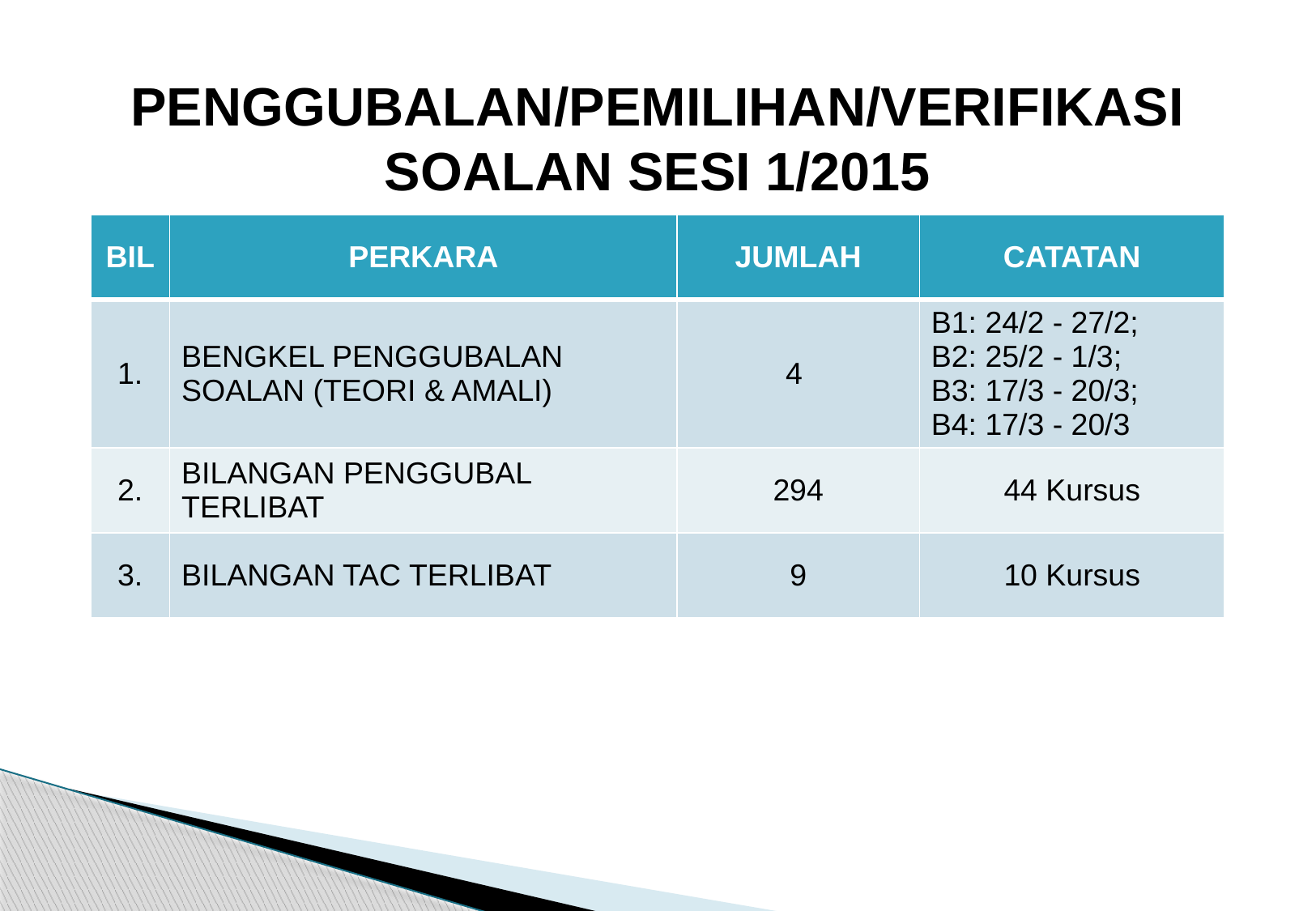

# PENGGUBALAN/PEMILIHAN/VERIFIKASI SOALAN SESI 1/2015
| BIL | PERKARA | JUMLAH | CATATAN |
| --- | --- | --- | --- |
| 1. | BENGKEL PENGGUBALAN SOALAN (TEORI & AMALI) | 4 | B1: 24/2 - 27/2; B2: 25/2 - 1/3; B3: 17/3 - 20/3; B4: 17/3 - 20/3 |
| 2. | BILANGAN PENGGUBAL TERLIBAT | 294 | 44 Kursus |
| 3. | BILANGAN TAC TERLIBAT | 9 | 10 Kursus |